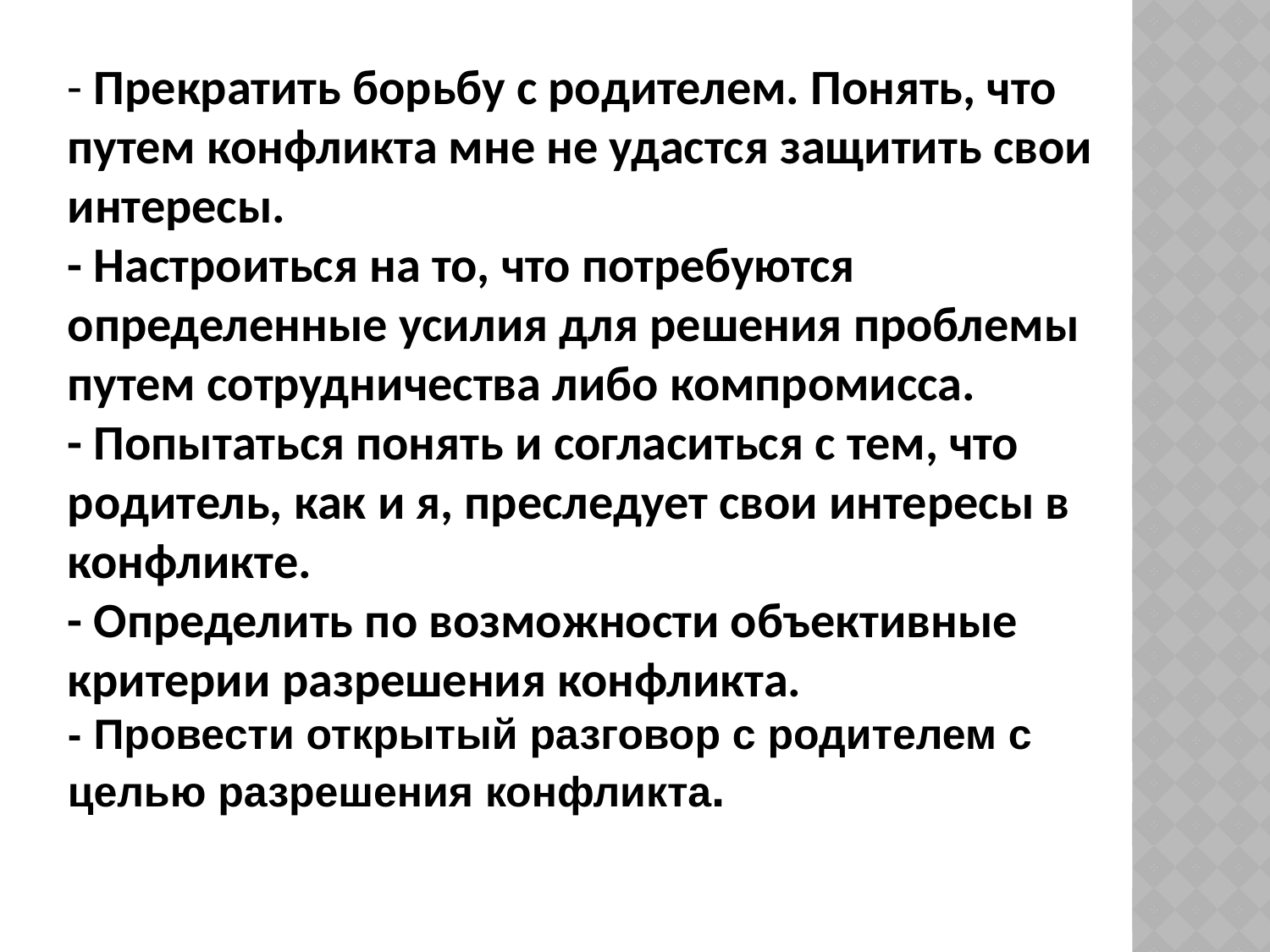

- Прекратить борьбу с родителем. Понять, что путем конфликта мне не удастся защитить свои интересы.
- Настроиться на то, что потребуются определенные усилия для решения проблемы путем сотрудничества либо компромисса.
- Попытаться понять и согласиться с тем, что родитель, как и я, преследует свои интересы в конфликте.
- Определить по возможности объективные критерии разрешения конфликта.
- Провести открытый разговор с родителем с целью разрешения конфликта.